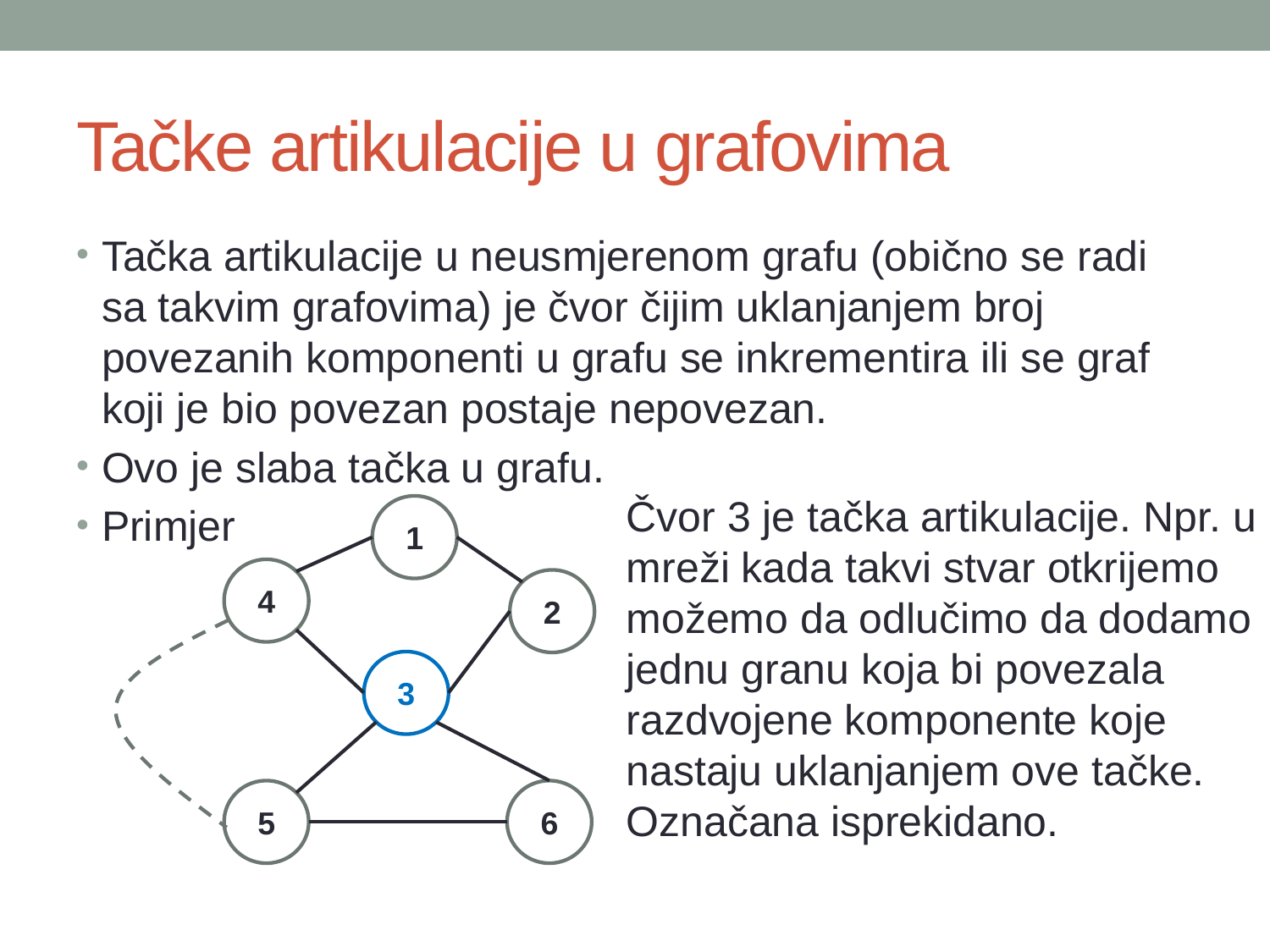

# Tačke artikulacije u grafovima
Tačka artikulacije u neusmjerenom grafu (obično se radi sa takvim grafovima) je čvor čijim uklanjanjem broj povezanih komponenti u grafu se inkrementira ili se graf koji je bio povezan postaje nepovezan.
Ovo je slaba tačka u grafu.
Primjer
Čvor 3 je tačka artikulacije. Npr. u mreži kada takvi stvar otkrijemo možemo da odlučimo da dodamo jednu granu koja bi povezala razdvojene komponente koje nastaju uklanjanjem ove tačke.
Označana isprekidano.
1
4
2

3
5
6